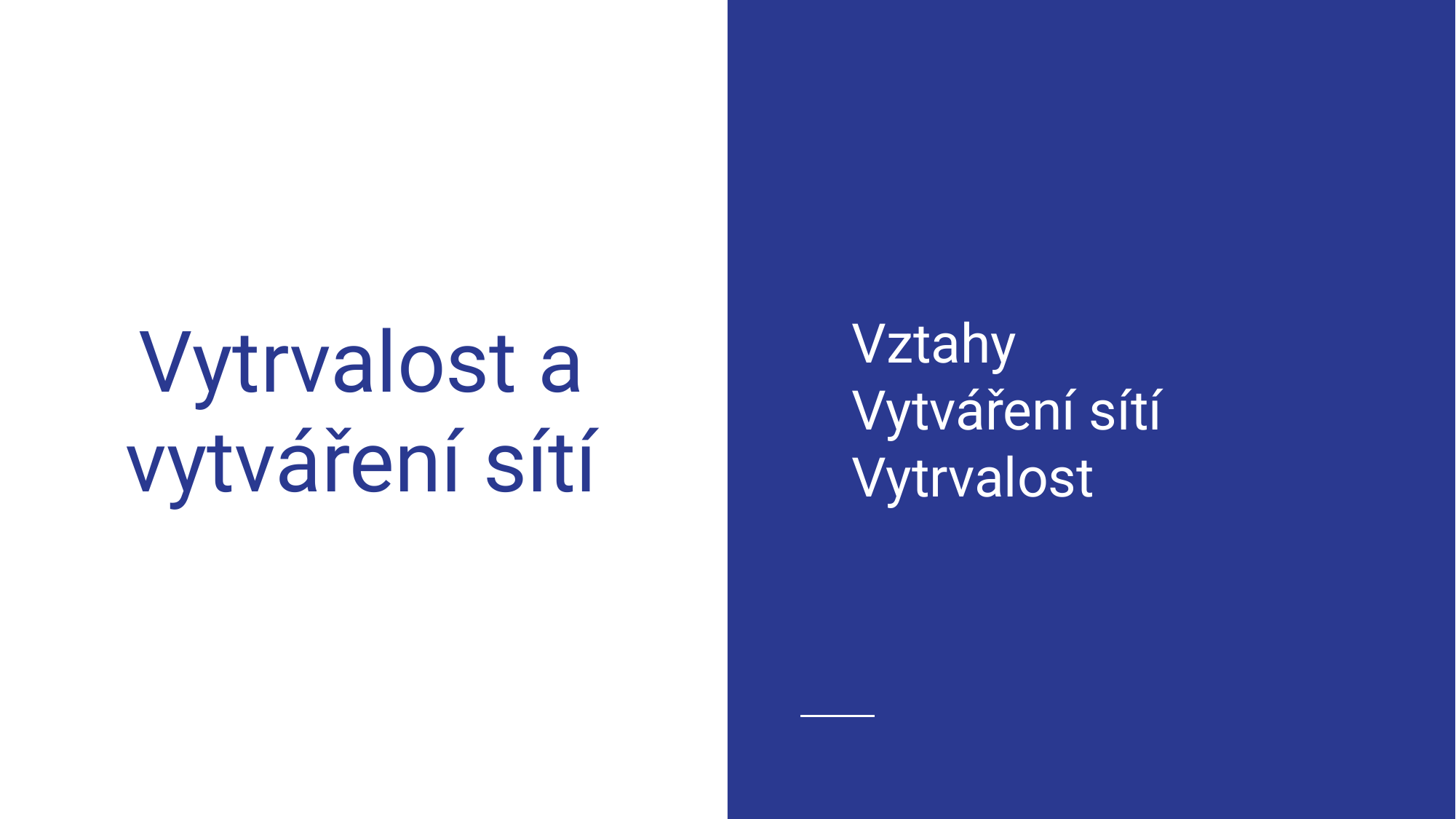

Vztahy
Vytváření sítí
Vytrvalost
# Vytrvalost a vytváření sítí